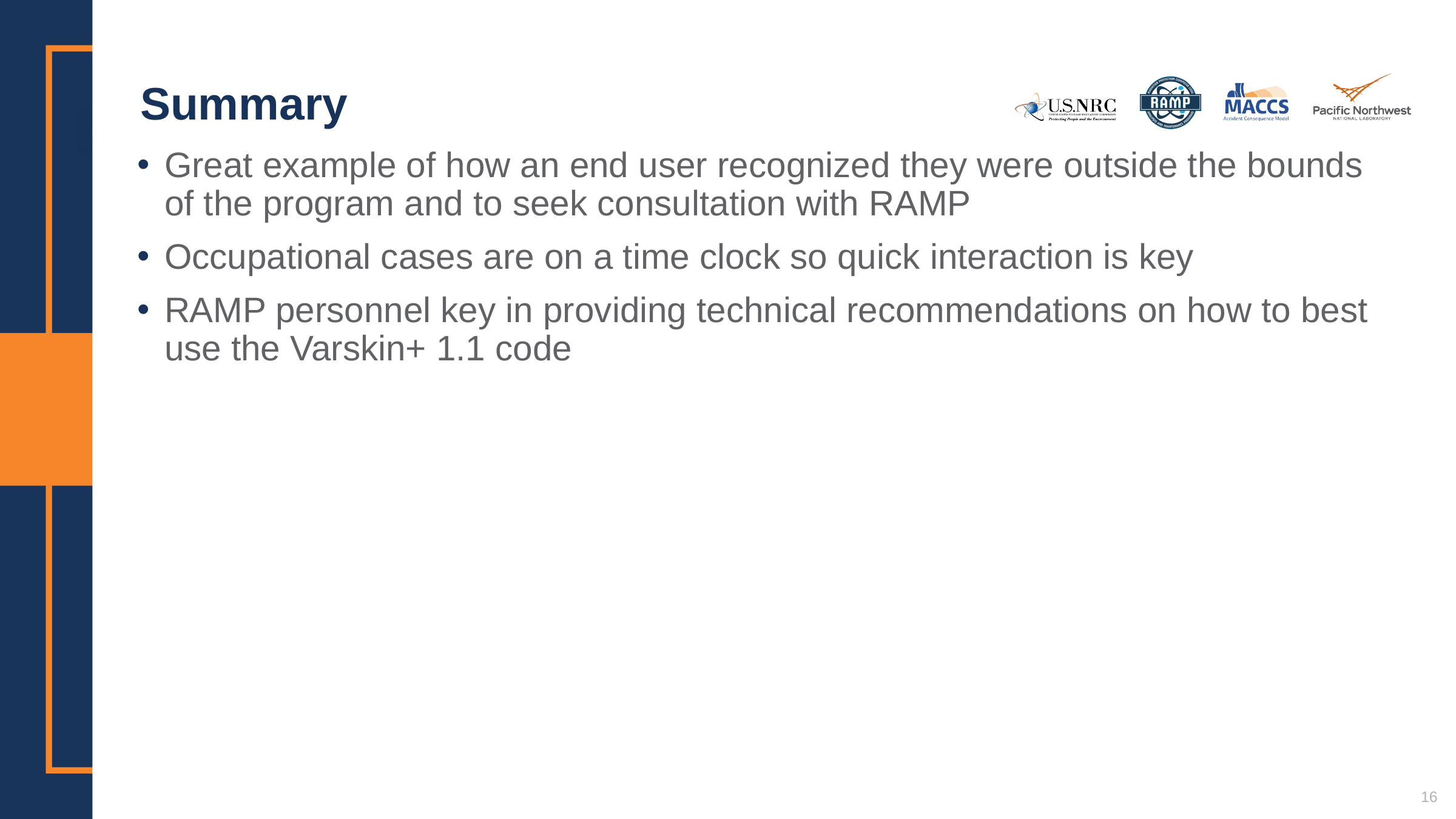

# Summary
Great example of how an end user recognized they were outside the bounds of the program and to seek consultation with RAMP
Occupational cases are on a time clock so quick interaction is key
RAMP personnel key in providing technical recommendations on how to best use the Varskin+ 1.1 code

16